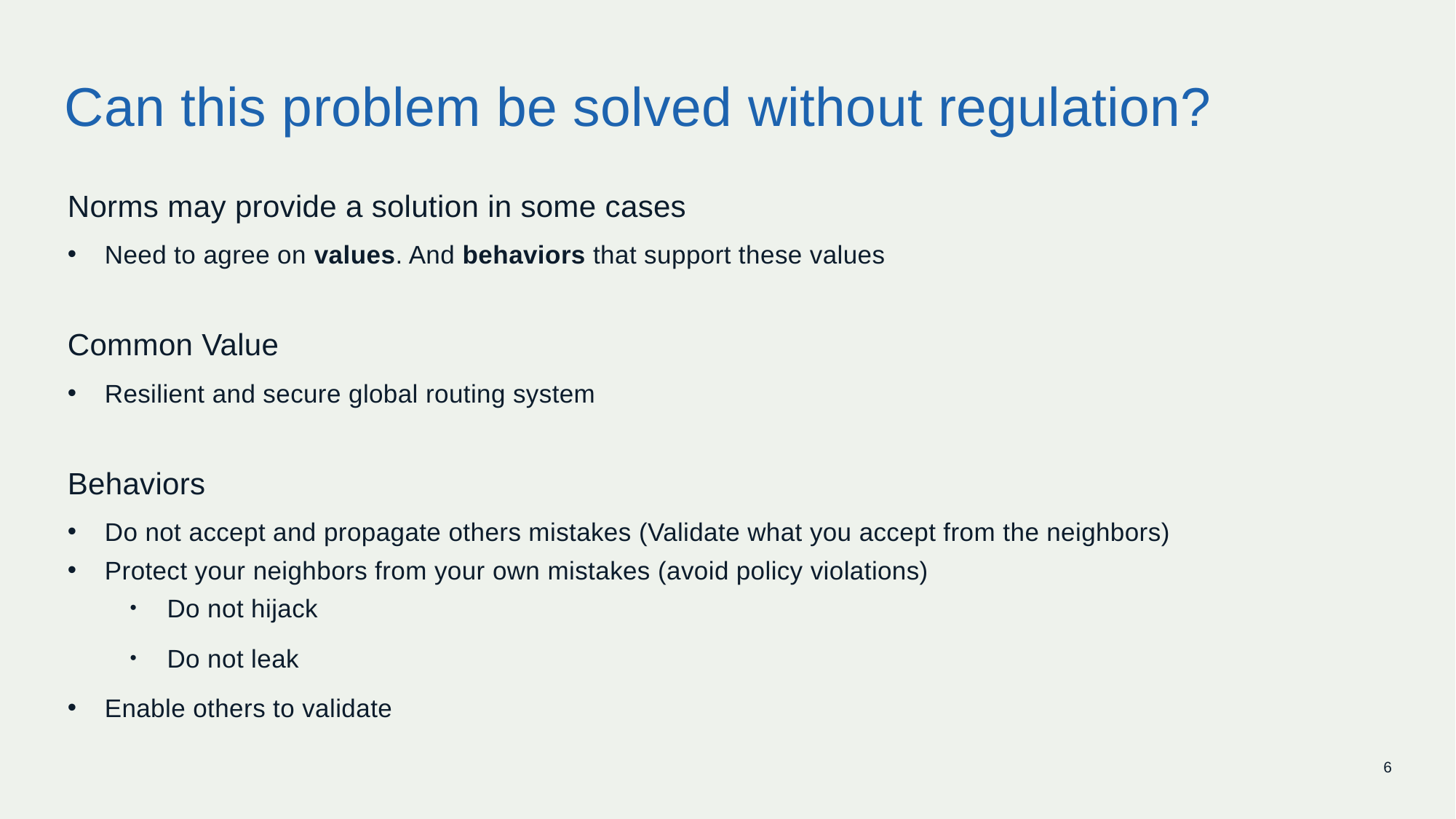

# Can this problem be solved without regulation?
Norms may provide a solution in some cases
Need to agree on values. And behaviors that support these values

Common Value
Resilient and secure global routing system

Behaviors
Do not accept and propagate others mistakes (Validate what you accept from the neighbors)
Protect your neighbors from your own mistakes (avoid policy violations)
Do not hijack
Do not leak
Enable others to validate

6